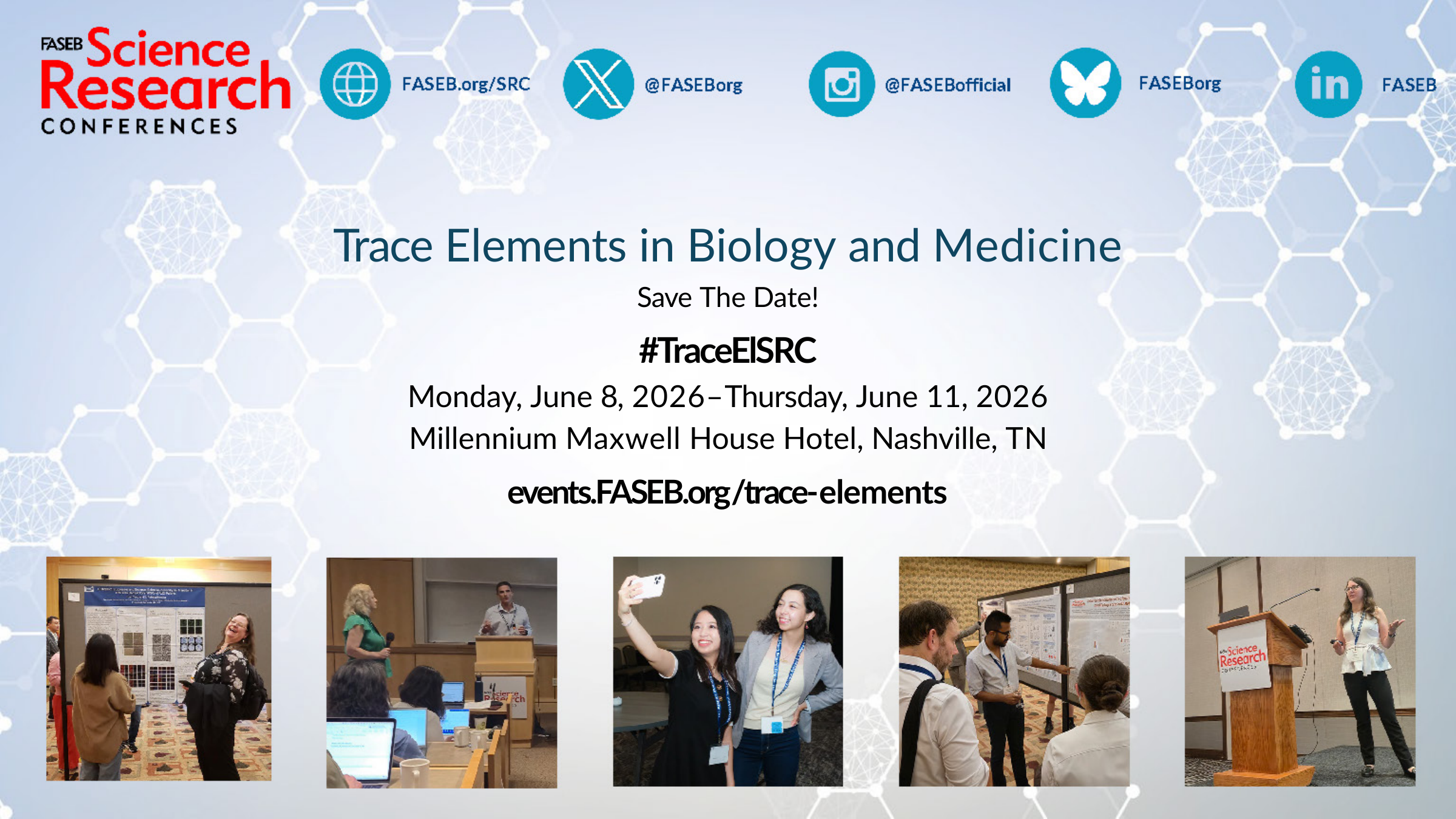

# Trace Elements in Biology and Medicine
Save The Date!
#TraceElSRC
Monday, June 8, 2026–Thursday, June 11, 2026 Millennium Maxwell House Hotel, Nashville, TN
events.FASEB.org/trace-elements